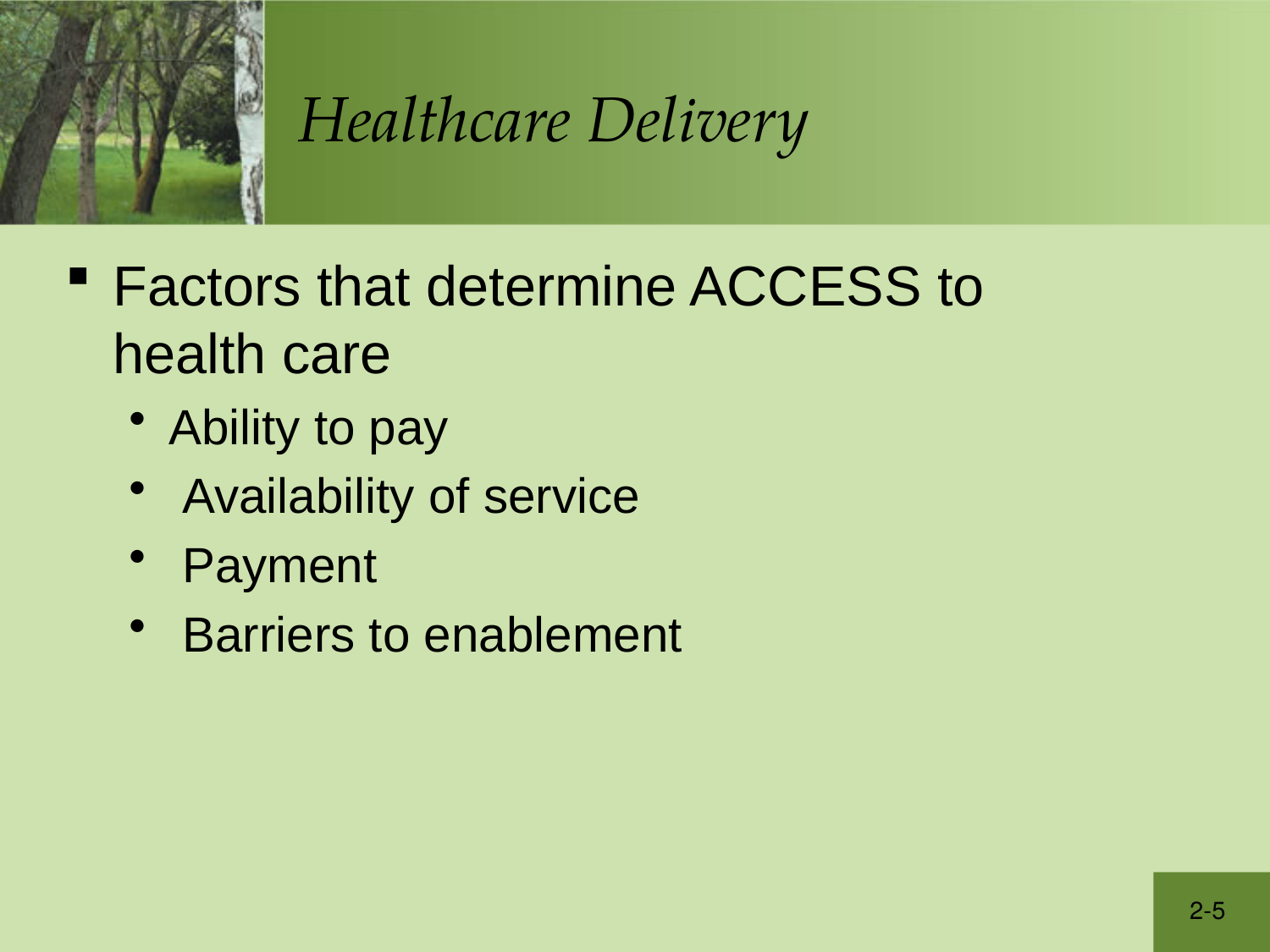

# Healthcare Delivery
Factors that determine ACCESS to health care
Ability to pay
 Availability of service
 Payment
 Barriers to enablement

2-5